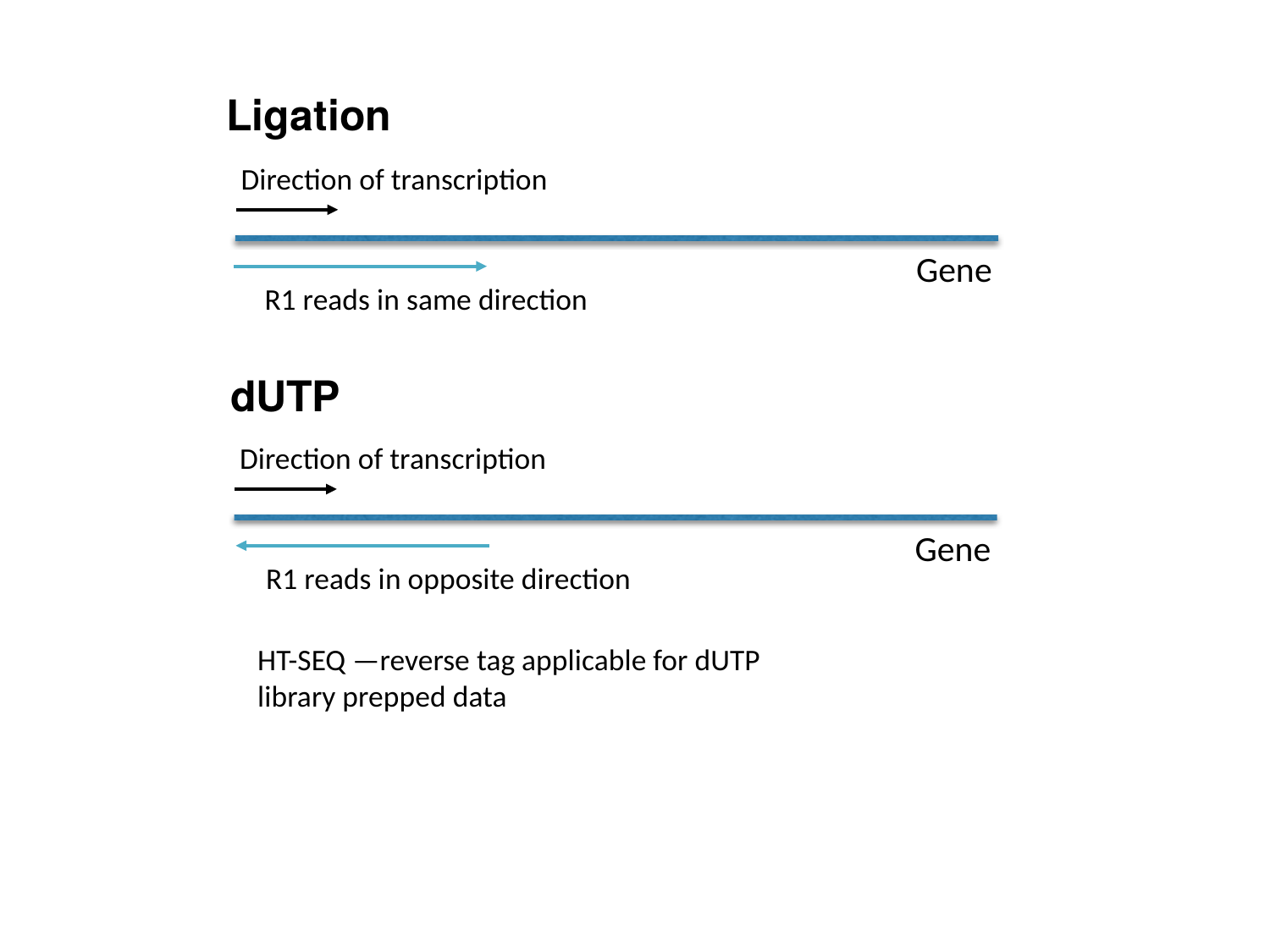

Ligation
Direction of transcription

Gene

R1 reads in same direction
dUTP
Direction of transcription

Gene

R1 reads in opposite direction
HT-SEQ —reverse tag applicable for dUTP library prepped data